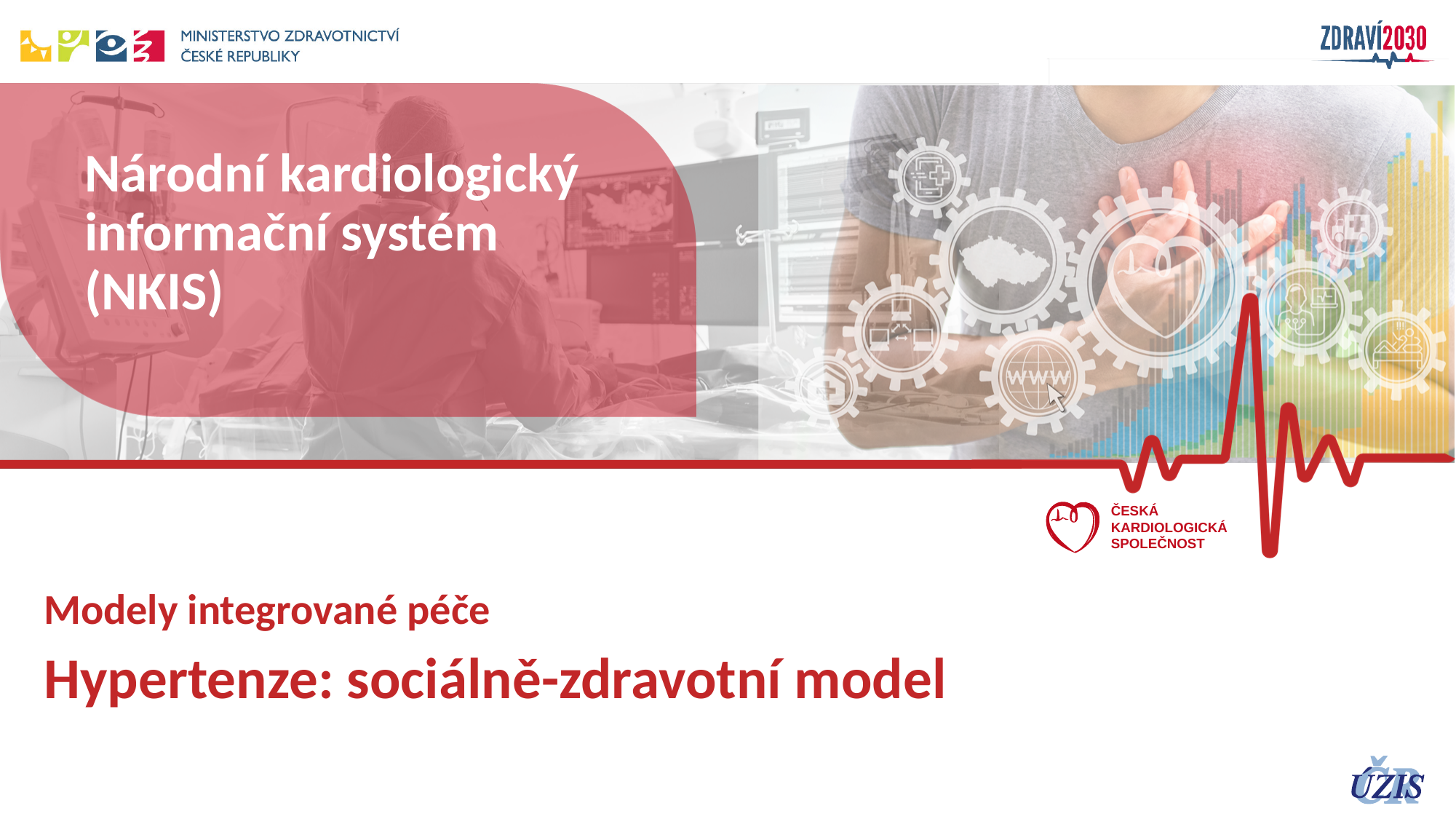

# Národní kardiologický informační systém (NKIS)
Modely integrované péče
Hypertenze: sociálně-zdravotní model